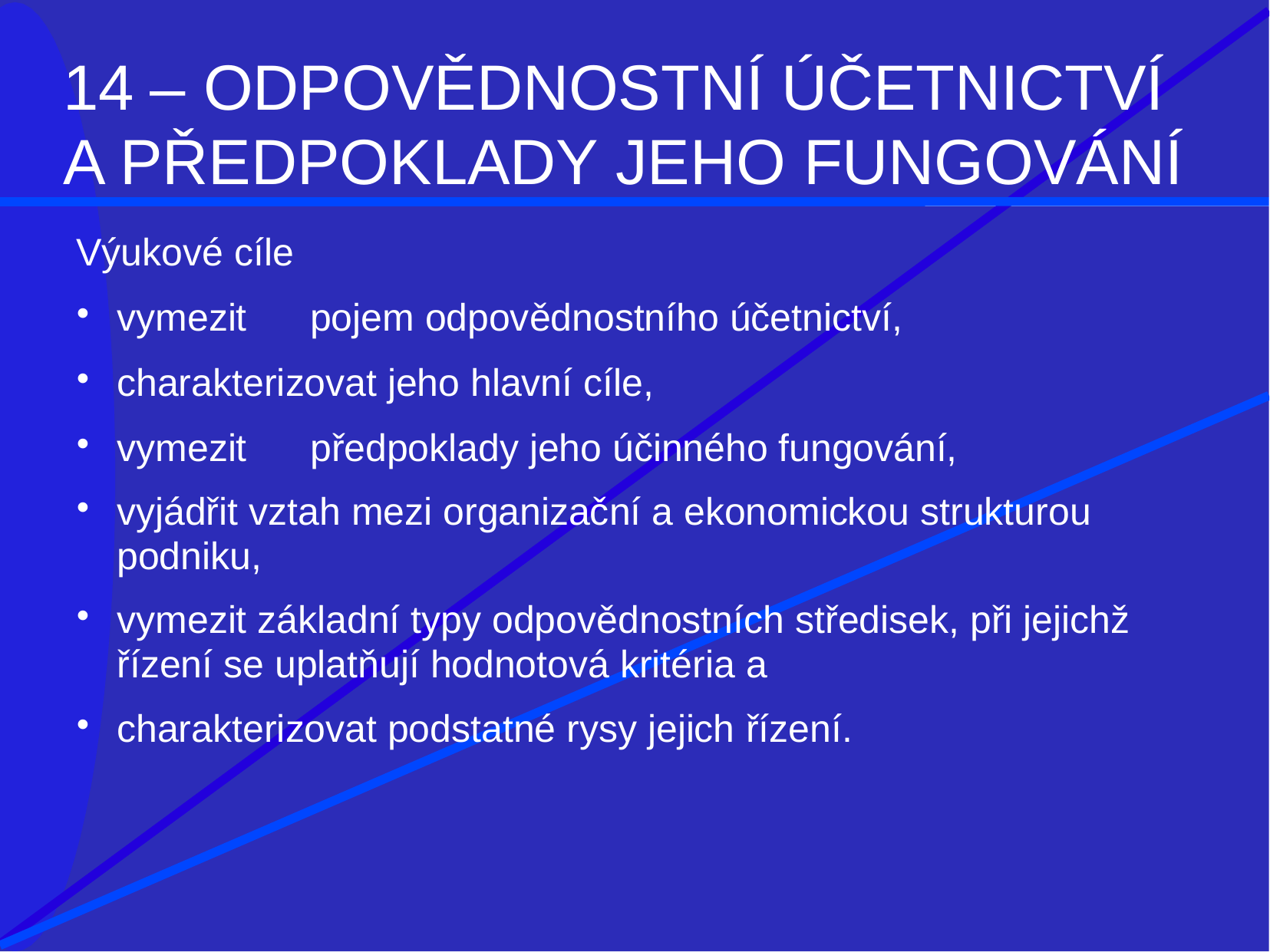

# 14 – ODPOVĚDNOSTNÍ ÚČETNICTVÍ A PŘEDPOKLADY JEHO FUNGOVÁNÍ
Výukové cíle
vymezit	pojem odpovědnostního účetnictví,
charakterizovat jeho hlavní cíle,
vymezit	předpoklady jeho účinného fungování,
vyjádřit vztah mezi organizační a ekonomickou strukturou
podniku,
vymezit základní typy odpovědnostních středisek, při jejichž
řízení se uplatňují hodnotová kritéria a
charakterizovat podstatné rysy jejich řízení.